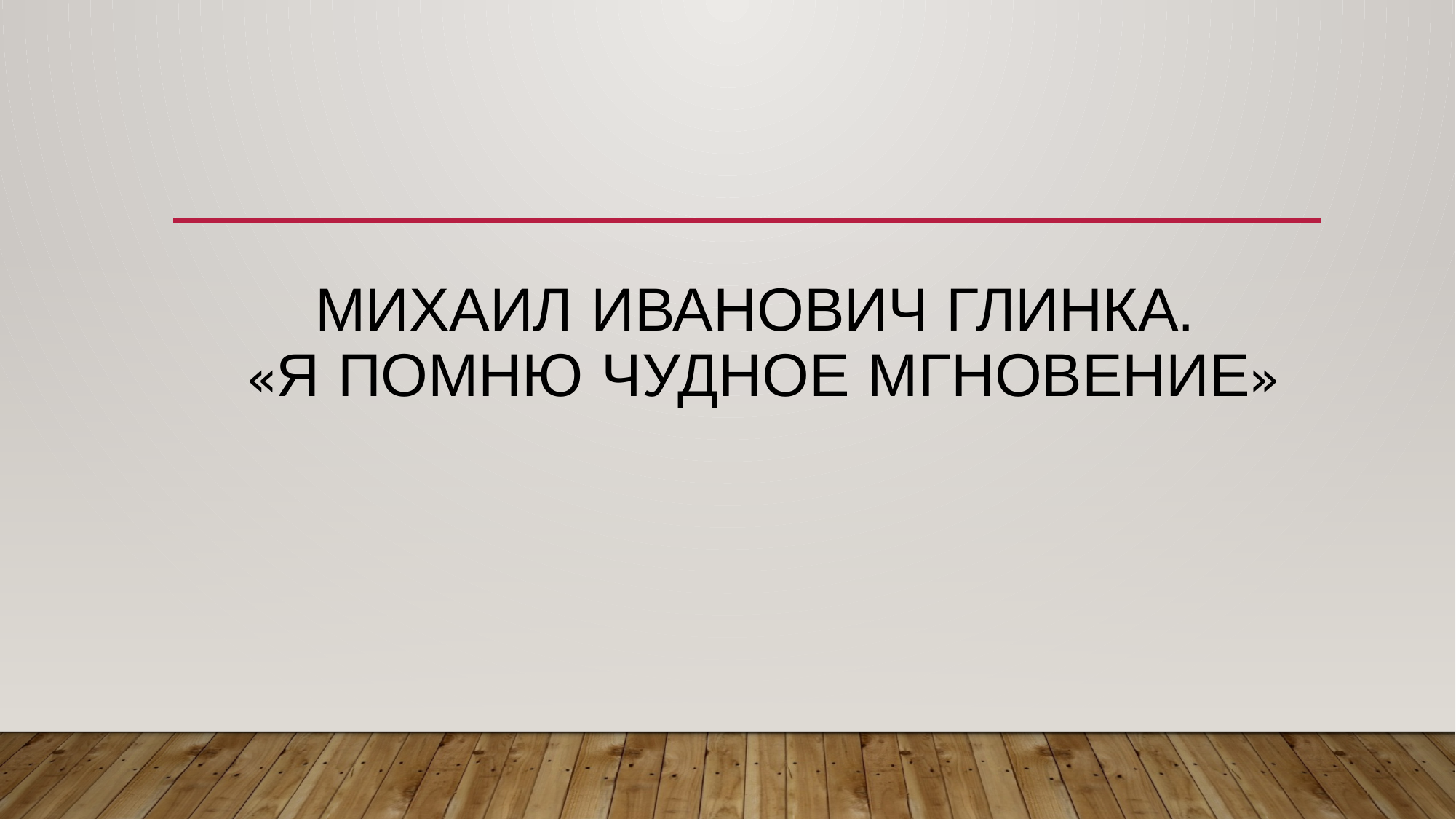

# Михаил иванович глинка. «Я помню чудное мгновение»